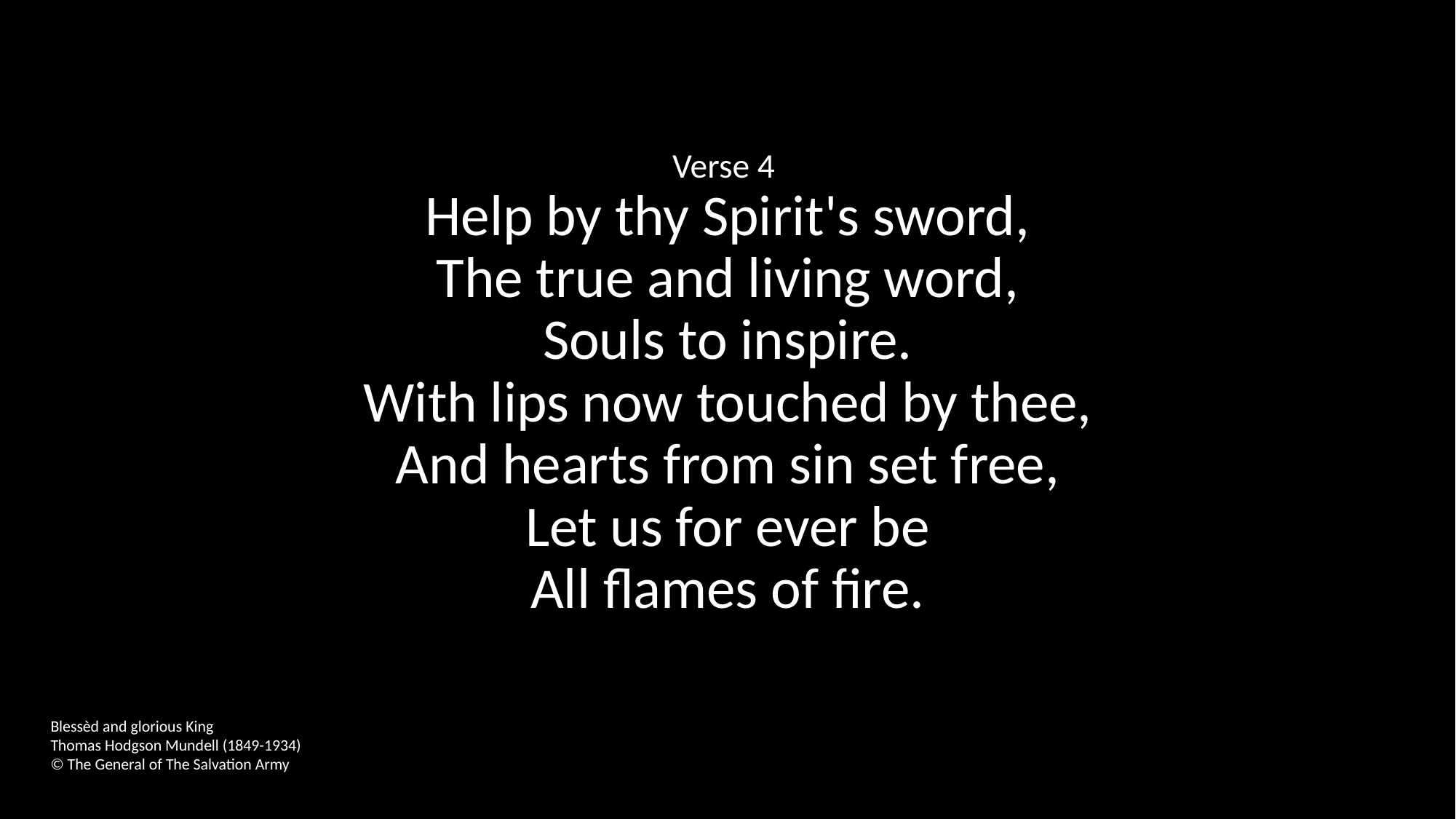

Verse 4
Help by thy Spirit's sword,
The true and living word,
Souls to inspire.
With lips now touched by thee,
And hearts from sin set free,
Let us for ever be
All flames of fire.
Blessèd and glorious King
Thomas Hodgson Mundell (1849-1934)
© The General of The Salvation Army